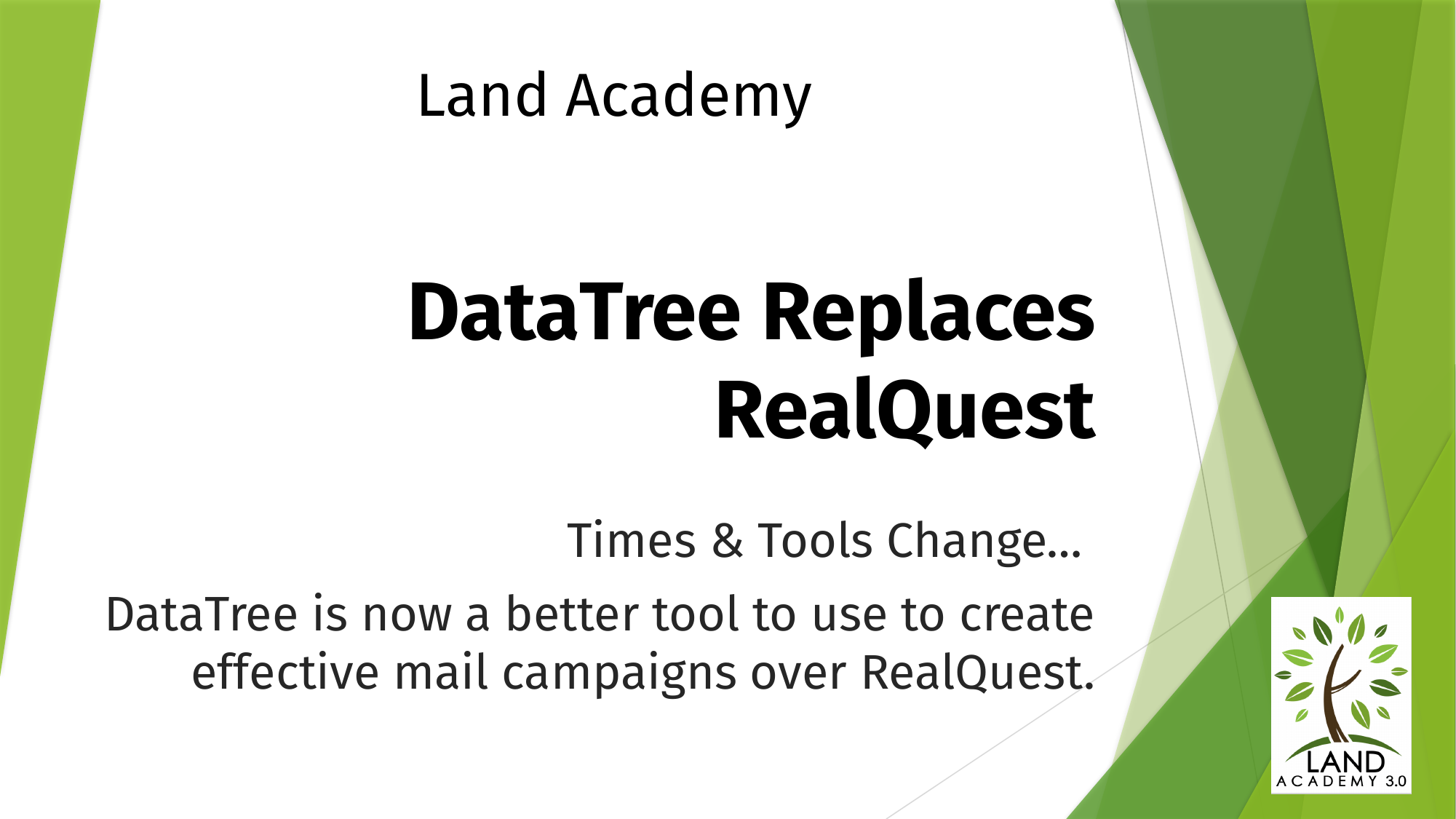

Land Academy
# DataTree Replaces RealQuest
Times & Tools Change…
DataTree is now a better tool to use to create effective mail campaigns over RealQuest.